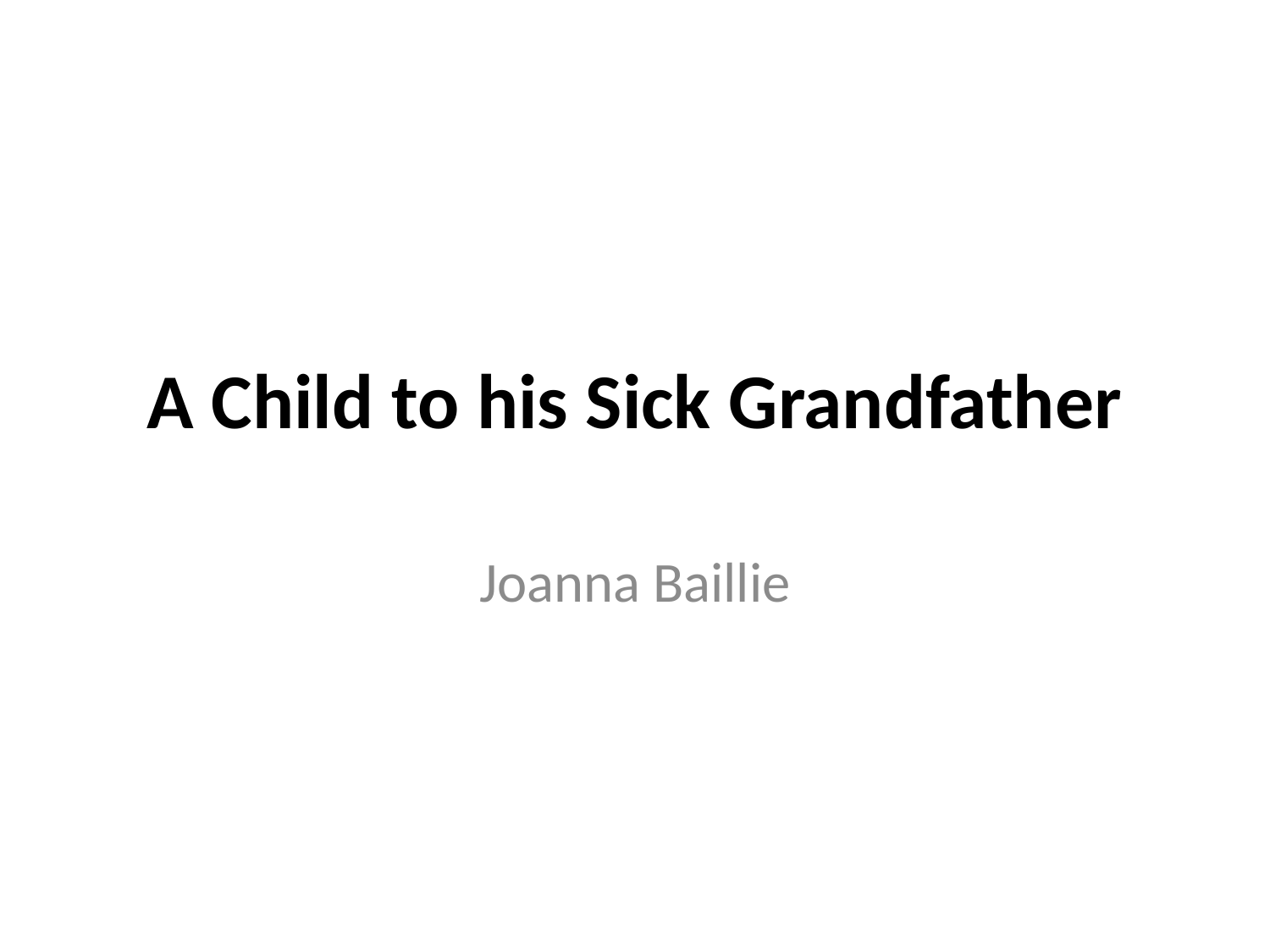

# A Child to his Sick Grandfather
Joanna Baillie